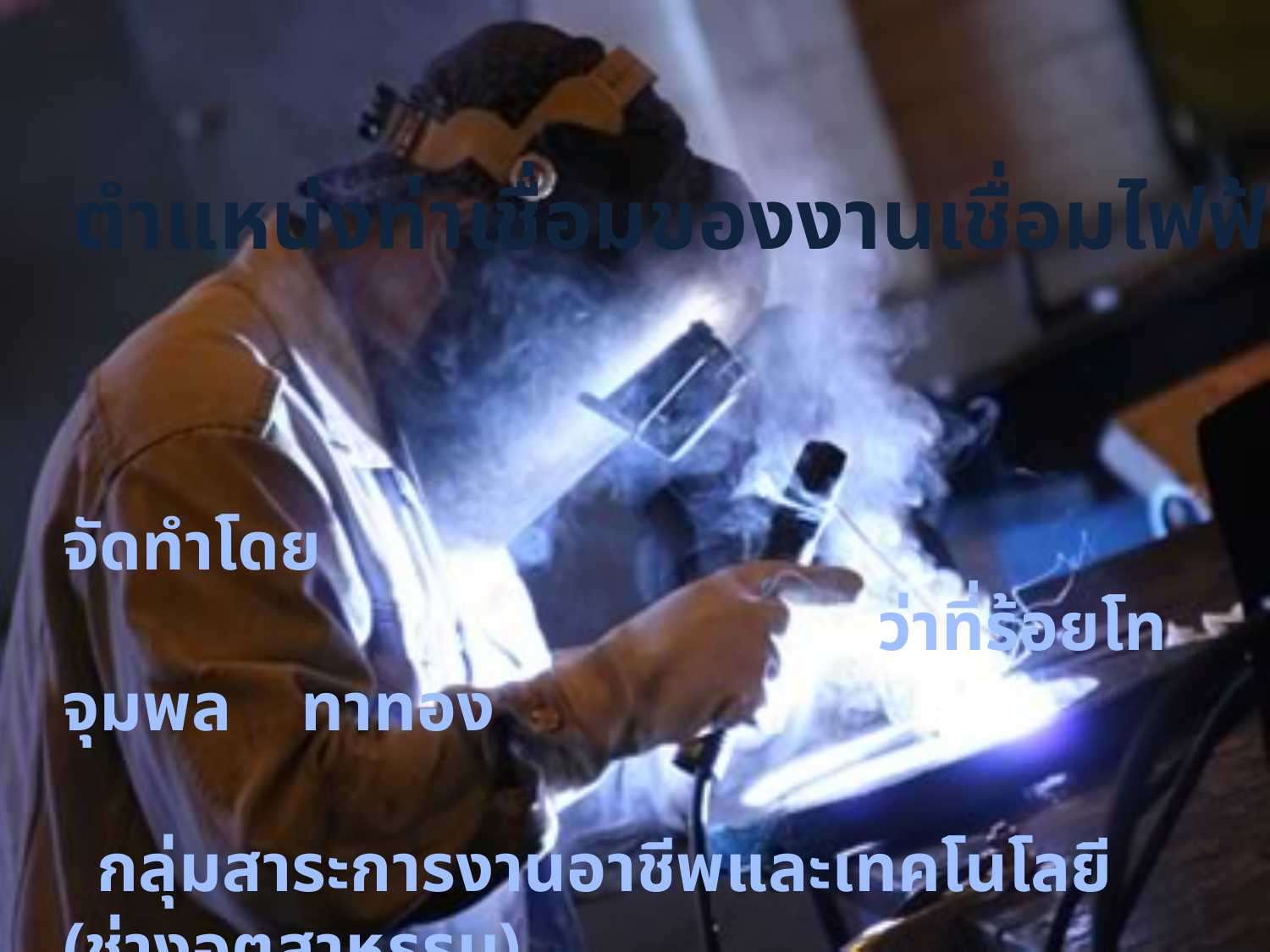

# ตำแหน่งท่าเชื่อมของงานเชื่อมไฟฟ้า
                                               			  จัดทำโดย
                                               ว่าที่ร้อยโท จุมพล    ทาทอง

  กลุ่มสาระการงานอาชีพและเทคโนโลยี (ช่างอุตสาหรรม)
	             โรงเรียนสันทรายวิทยาคม
              อำเภอสันทราย      จังหวัดเชียงใหม่